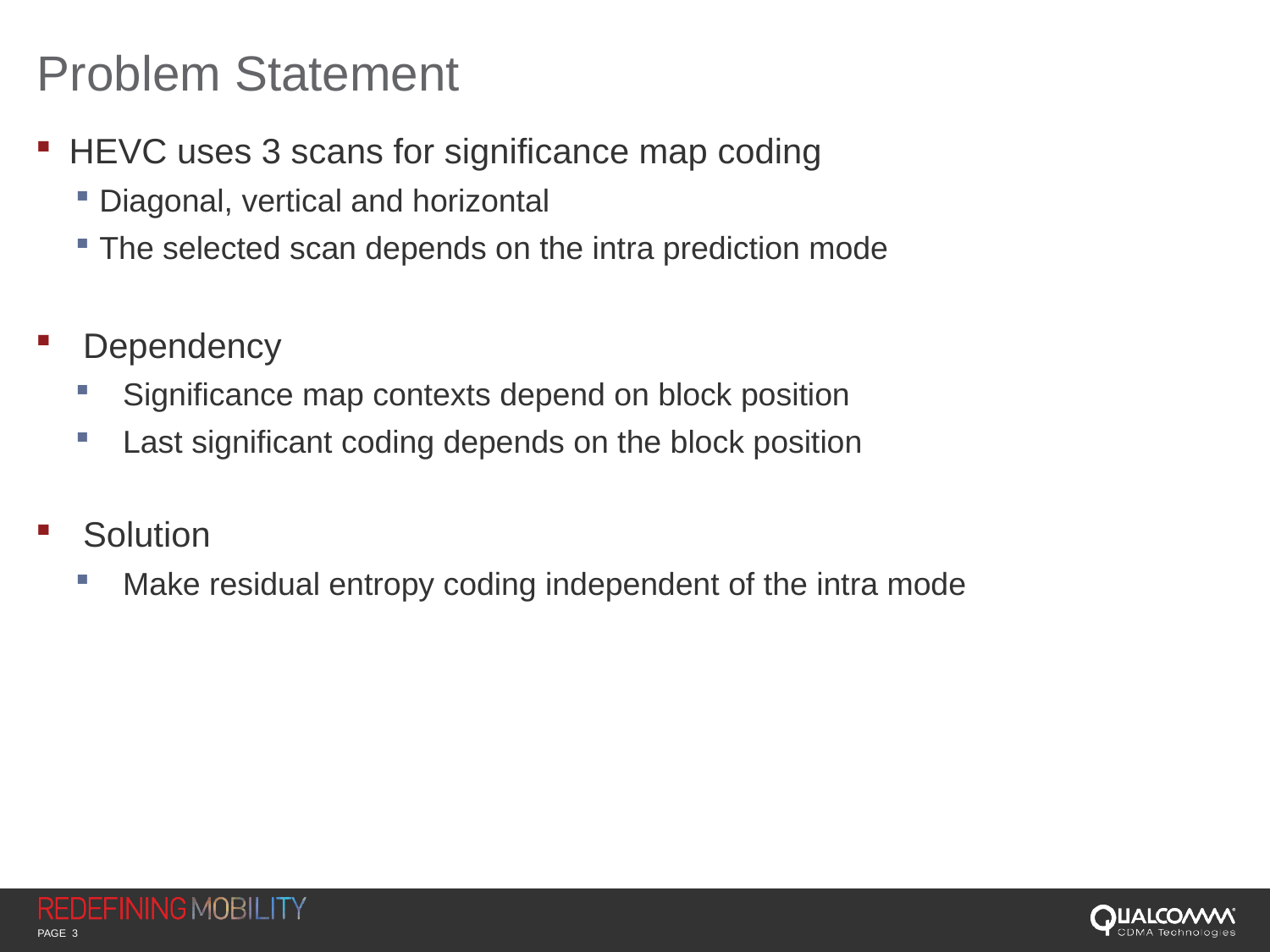

# Problem Statement
 HEVC uses 3 scans for significance map coding
Diagonal, vertical and horizontal
The selected scan depends on the intra prediction mode

Dependency
Significance map contexts depend on block position
Last significant coding depends on the block position

Solution
Make residual entropy coding independent of the intra mode